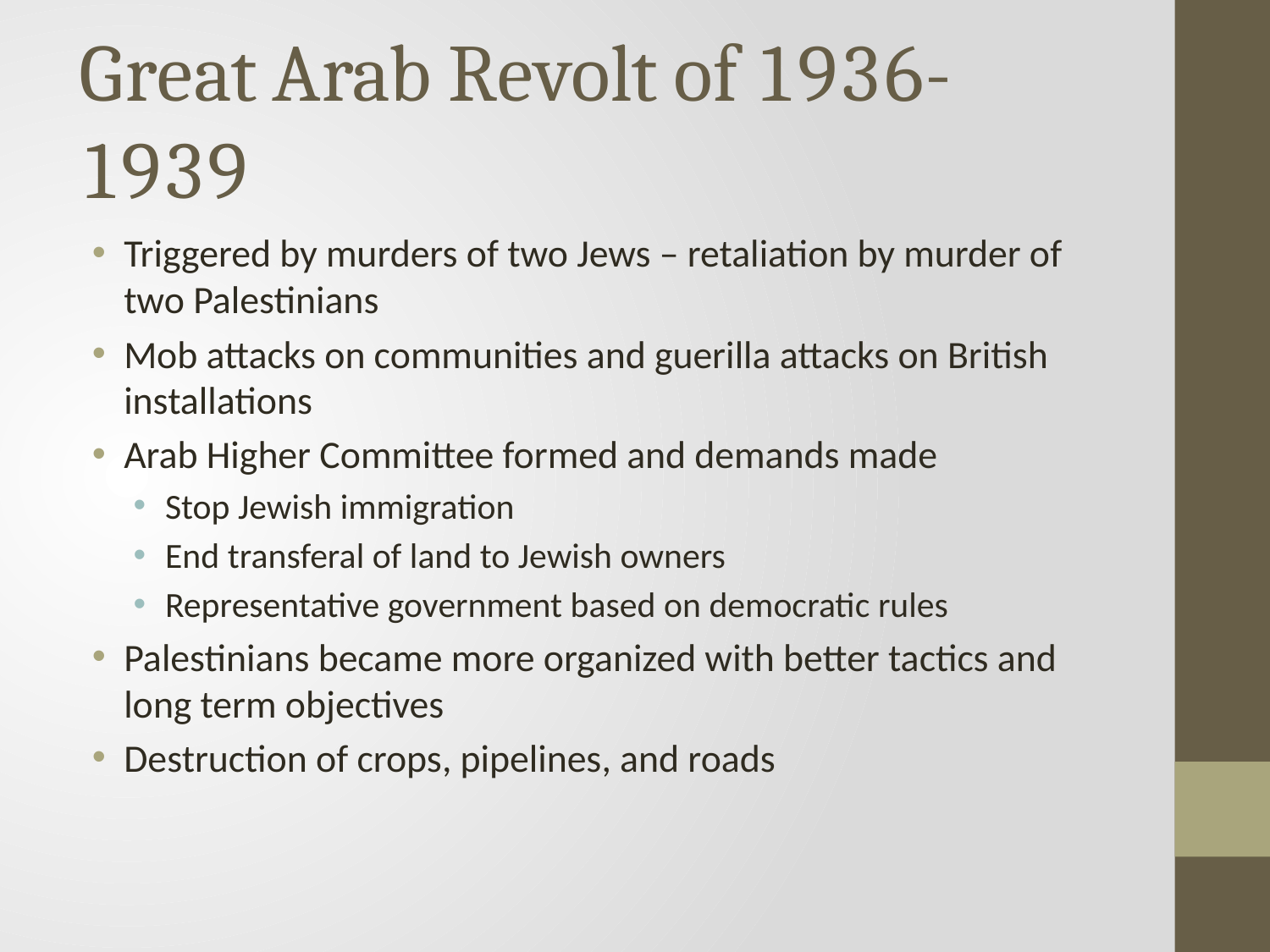

# Great Arab Revolt of 1936-1939
Triggered by murders of two Jews – retaliation by murder of two Palestinians
Mob attacks on communities and guerilla attacks on British installations
Arab Higher Committee formed and demands made
Stop Jewish immigration
End transferal of land to Jewish owners
Representative government based on democratic rules
Palestinians became more organized with better tactics and long term objectives
Destruction of crops, pipelines, and roads